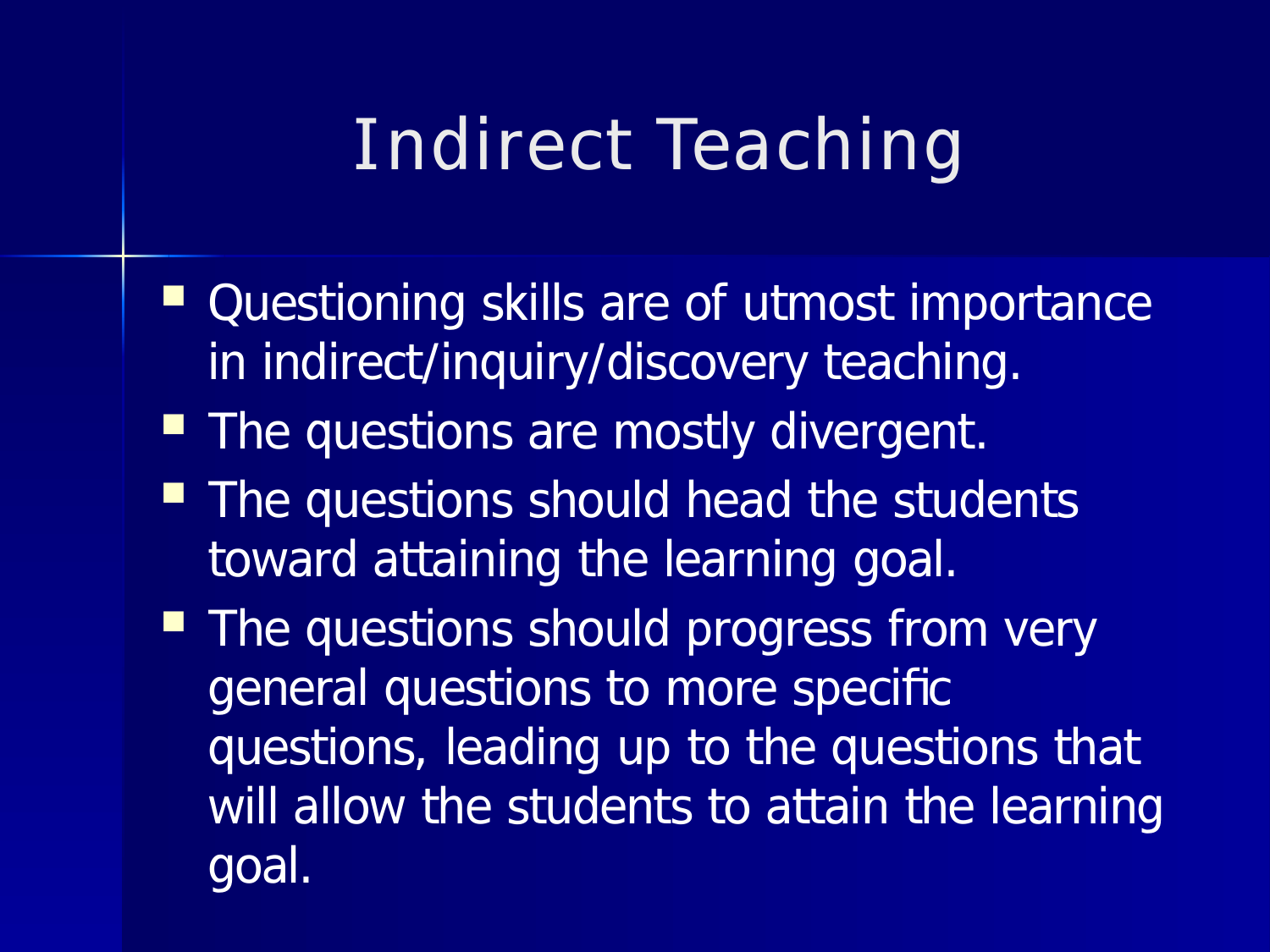

# Indirect Teaching
Questioning skills are of utmost importance in indirect/inquiry/discovery teaching.
The questions are mostly divergent.
The questions should head the students toward attaining the learning goal.
The questions should progress from very general questions to more specific questions, leading up to the questions that will allow the students to attain the learning goal.